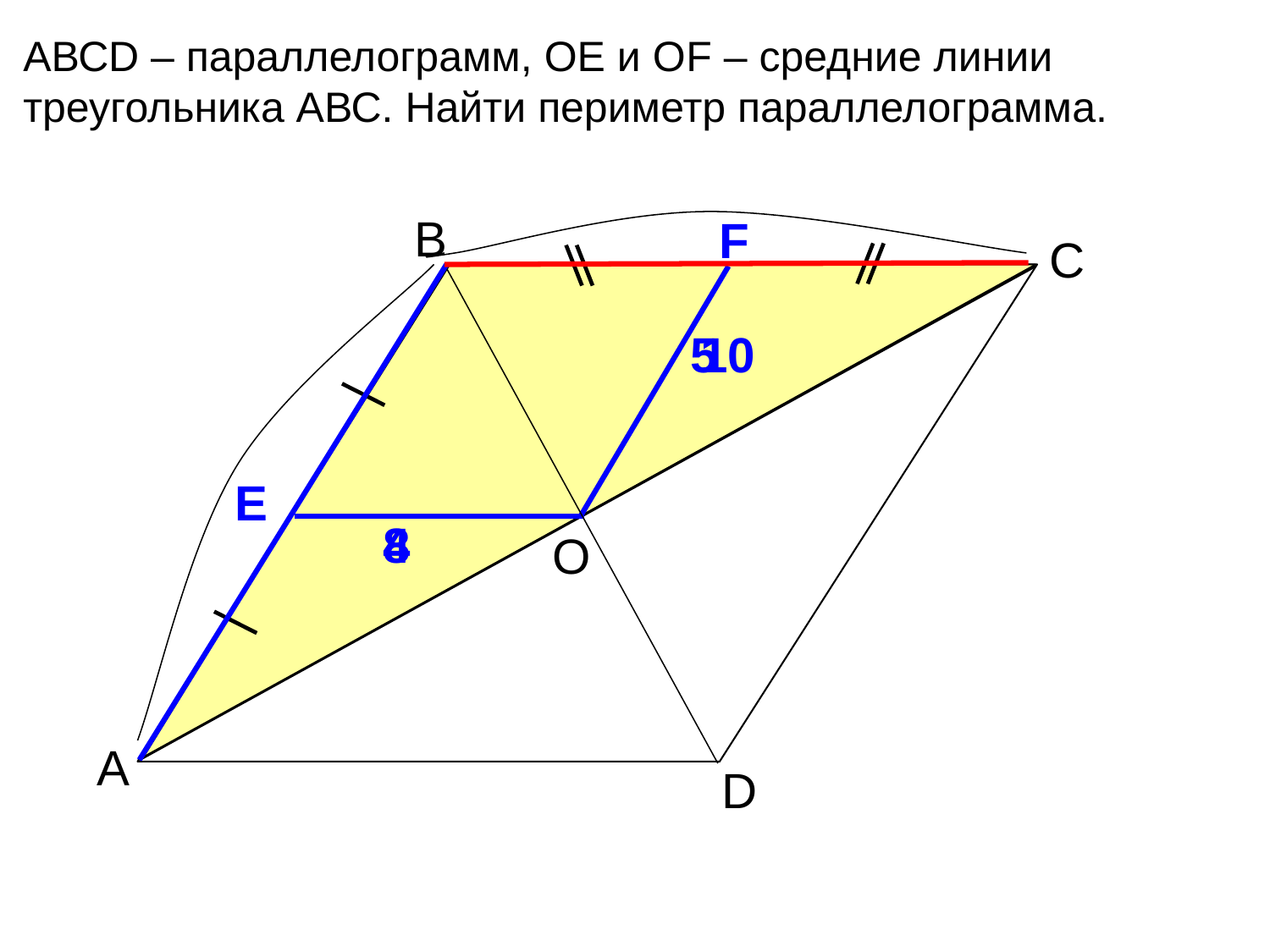

АВСD – параллелограмм, ОЕ и ОF – средние линии треугольника АВС. Найти периметр параллелограмма.
В
F

С

5
10

Е
4
8

О

А
D